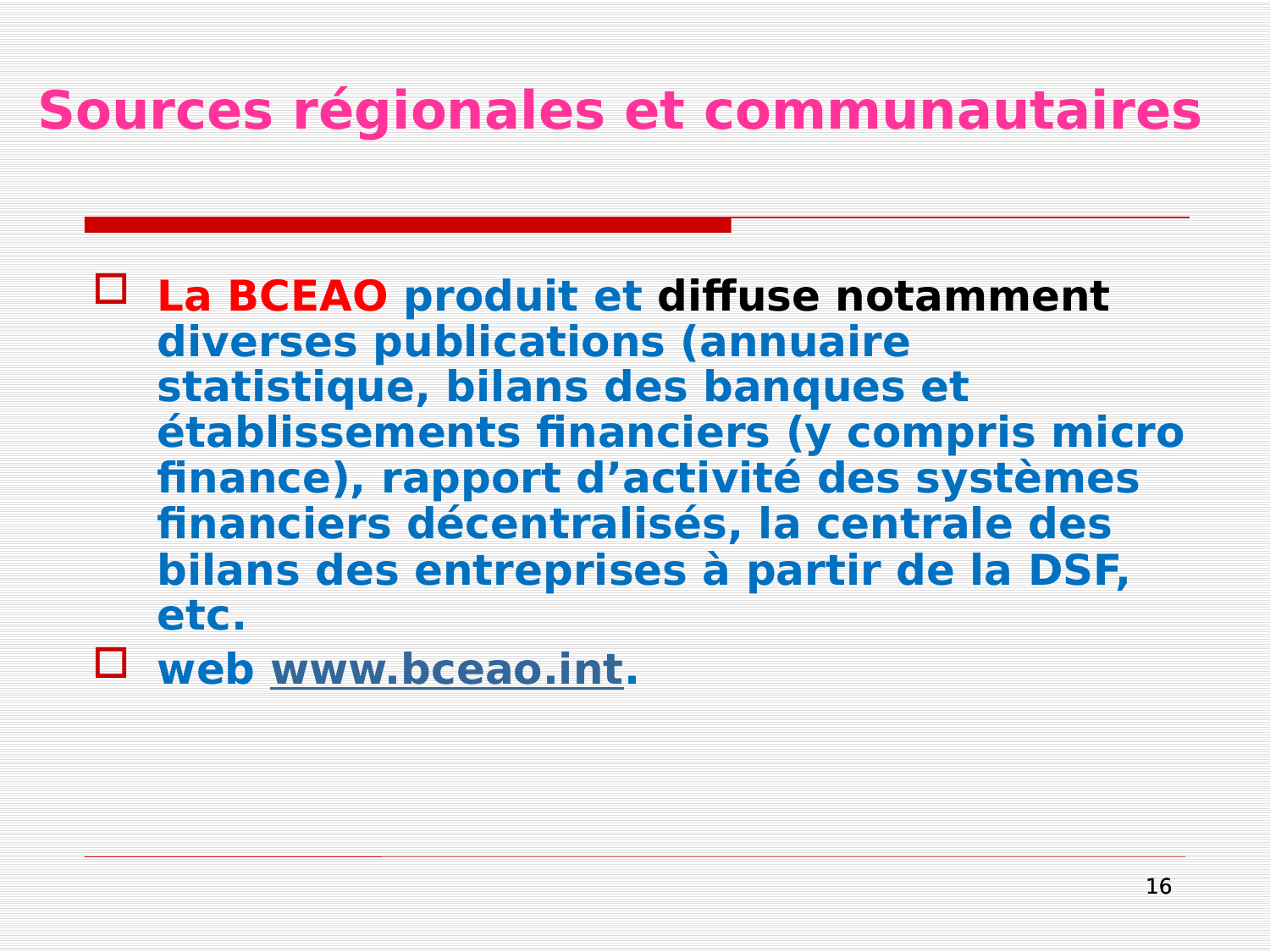

# Sources régionales et communautaires
La BCEAO produit et diffuse notamment diverses publications (annuaire statistique, bilans des banques et établissements financiers (y compris micro finance), rapport d’activité des systèmes financiers décentralisés, la centrale des bilans des entreprises à partir de la DSF, etc.
web www.bceao.int.
16
16